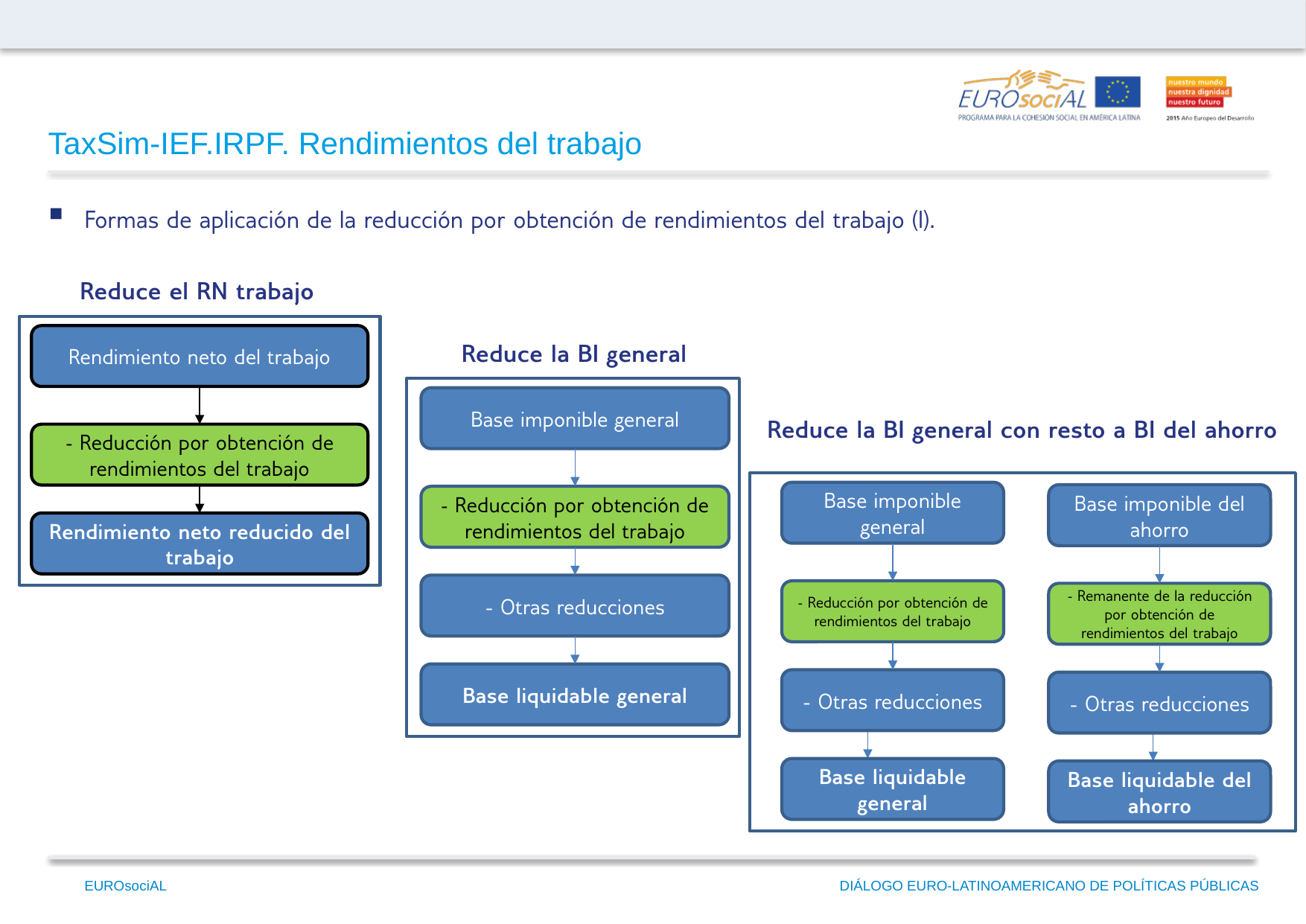

TaxSim-IEF.IRPF. Rendimientos del trabajo
Formas de aplicación de la reducción por obtención de rendimientos del trabajo (I).

Reduce el RN trabajo

Rendimiento neto del trabajo
- Reducción por obtención de rendimientos del trabajo
Rendimiento neto reducido del trabajo
Reduce la BI general

Base imponible general
- Reducción por obtención de rendimientos del trabajo
- Otras reducciones
Base liquidable general
Reduce la BI general con resto a BI del ahorro

Base imponible general
- Reducción por obtención de rendimientos del trabajo
- Otras reducciones
Base imponible del ahorro
- Remanente de la reducción por obtención de rendimientos del trabajo
- Otras reducciones
Base liquidable general
Base liquidable del ahorro